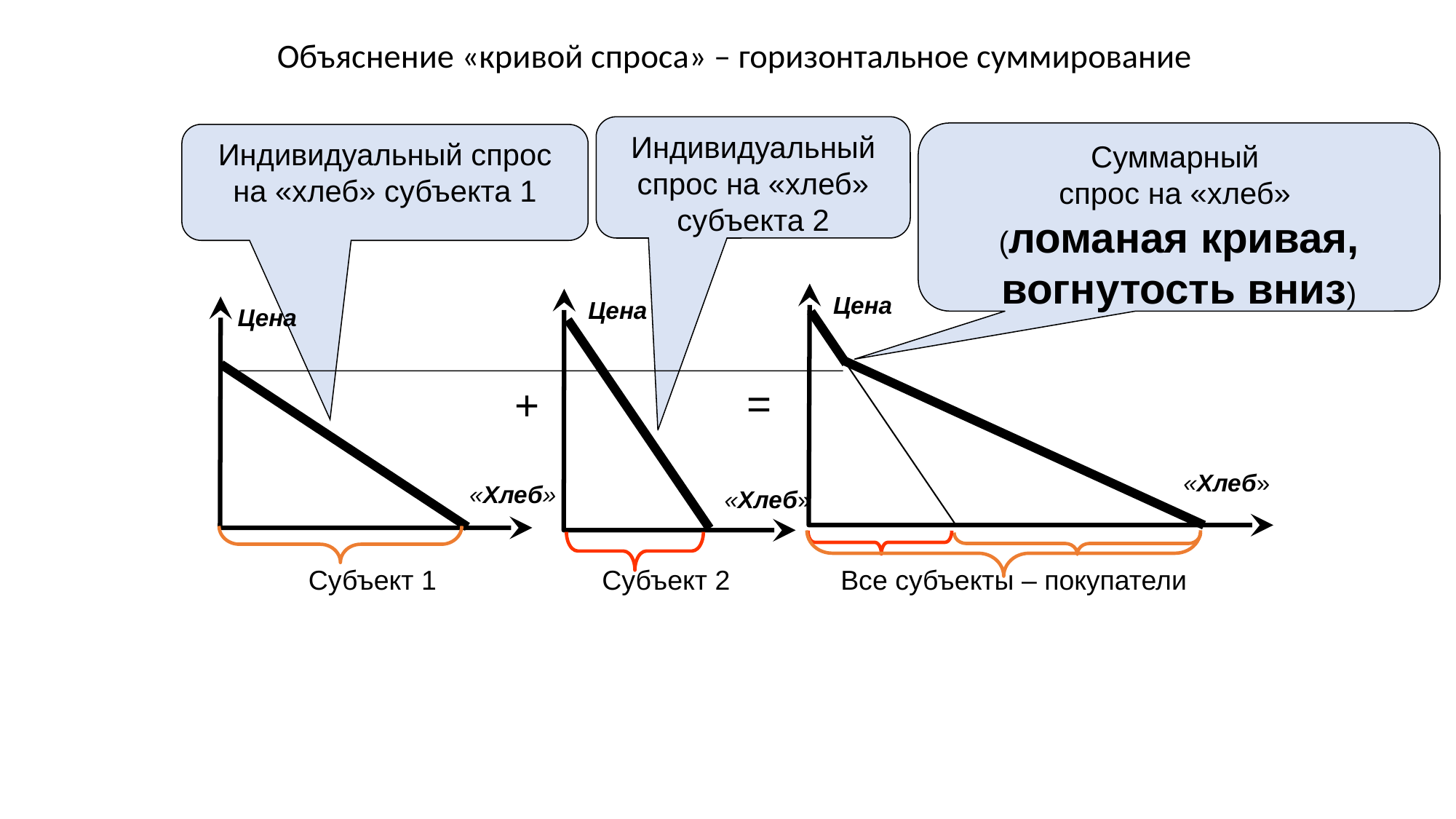

# Объяснение «кривой спроса» – горизонтальное суммирование
Индивидуальный спрос на «хлеб» субъекта 2
Суммарный
спрос на «хлеб»
(ломаная кривая, вогнутость вниз)
Индивидуальный спрос на «хлеб» субъекта 1

Цена

«Хлеб»
Все субъекты – покупатели

Цена

«Хлеб»
Субъект 2

Цена

«Хлеб»
Субъект 1

=
+